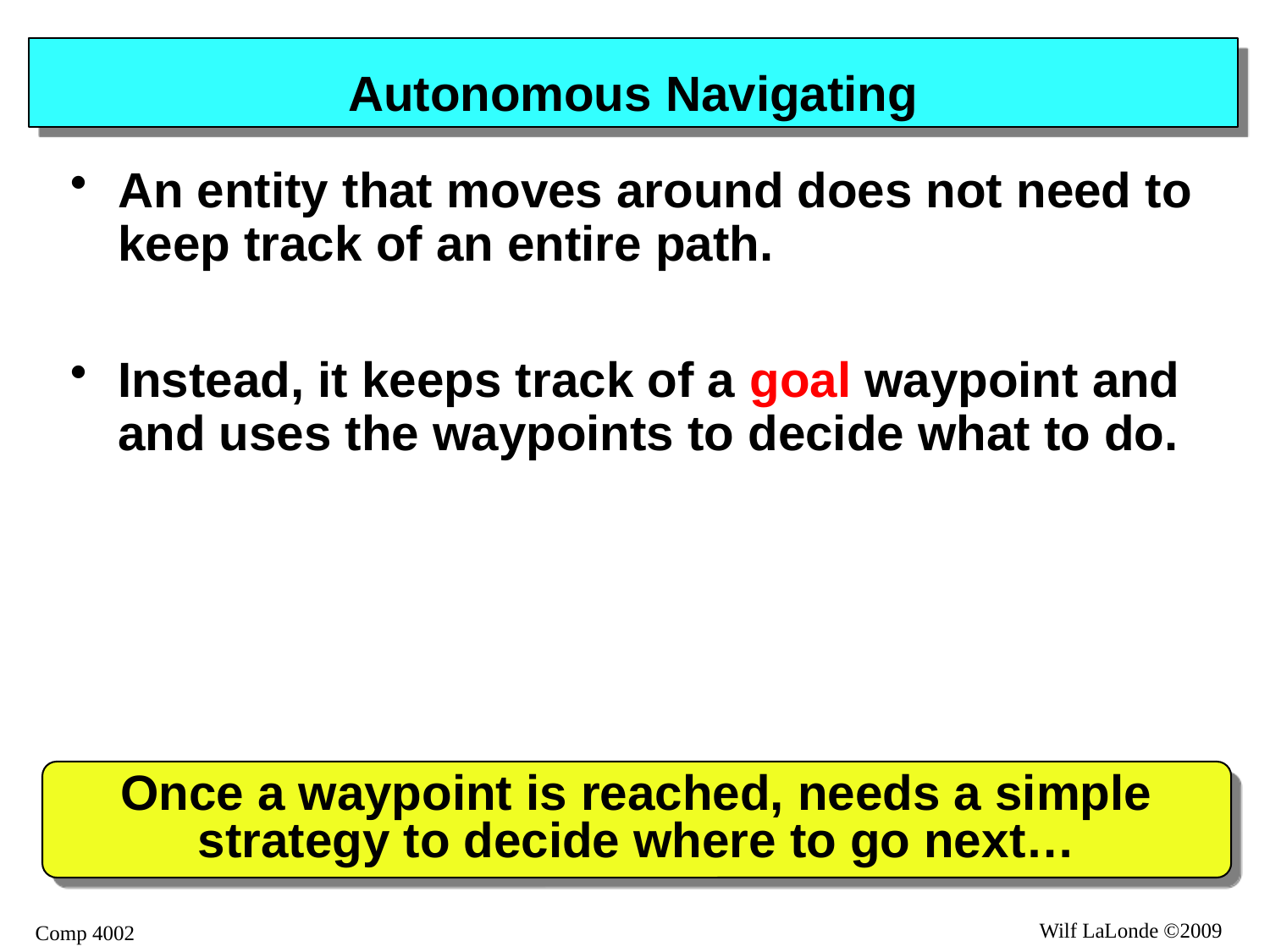

# Autonomous Navigating
An entity that moves around does not need to keep track of an entire path.

Instead, it keeps track of a goal waypoint and and uses the waypoints to decide what to do.
Once a waypoint is reached, needs a simple strategy to decide where to go next…